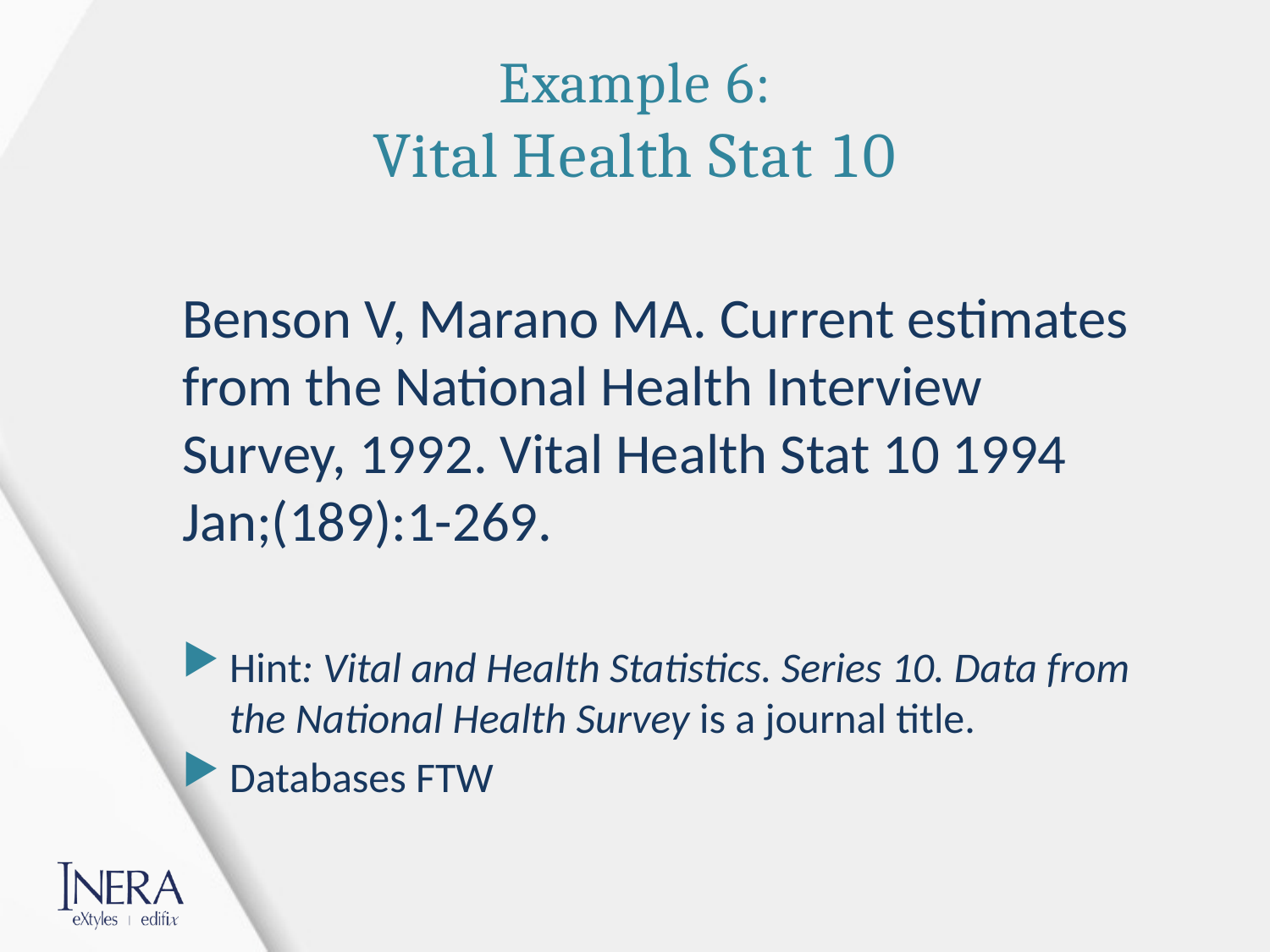

# Example 6: Vital Health Stat 10
Benson V, Marano MA. Current estimates from the National Health Interview Survey, 1992. Vital Health Stat 10 1994 Jan;(189):1-269.

Hint: Vital and Health Statistics. Series 10. Data from the National Health Survey is a journal title.
Databases FTW